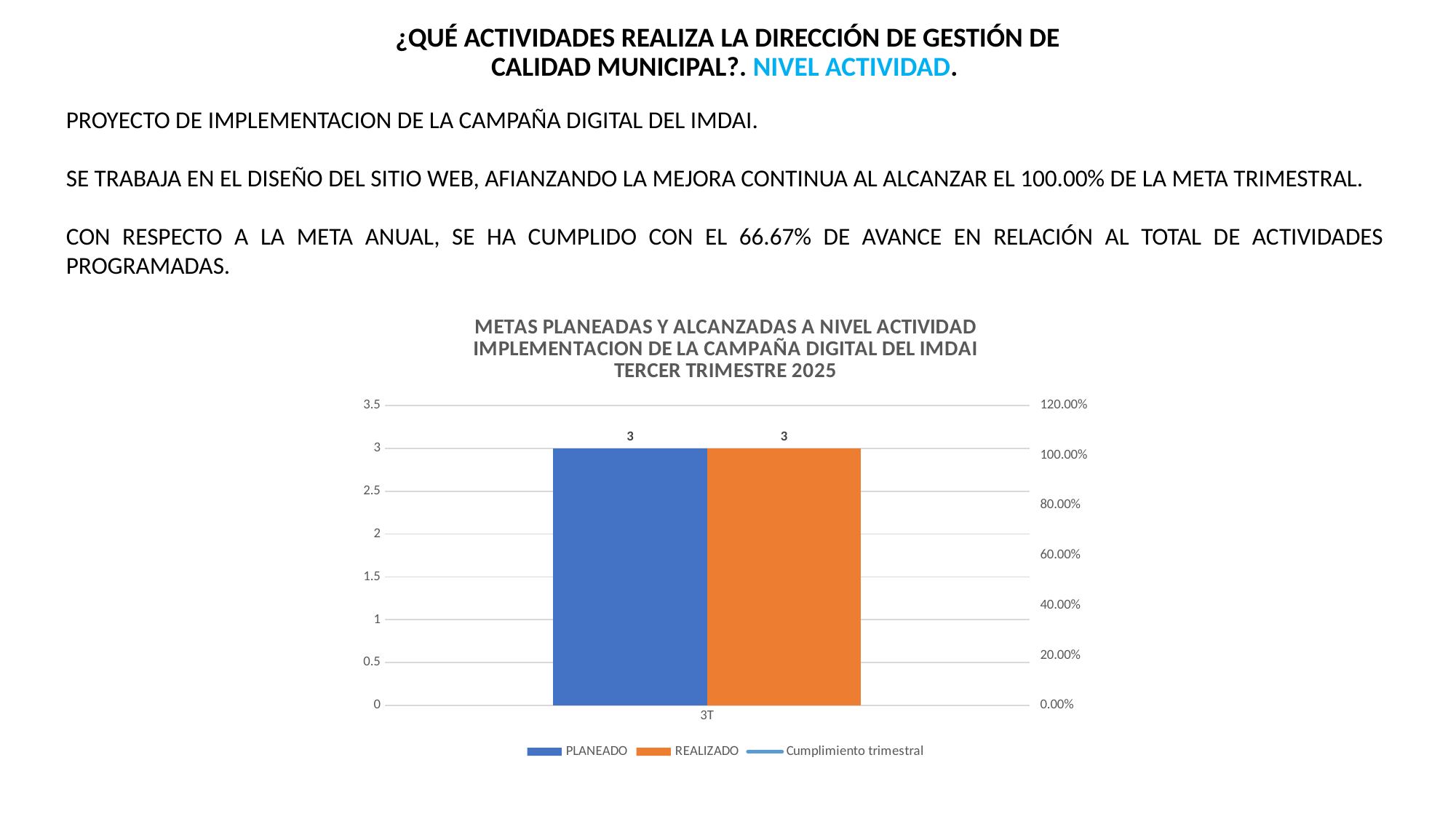

¿QUÉ ACTIVIDADES REALIZA LA DIRECCIÓN DE GESTIÓN DE CALIDAD MUNICIPAL?. NIVEL ACTIVIDAD.
PROYECTO DE IMPLEMENTACION DE LA CAMPAÑA DIGITAL DEL IMDAI.

SE TRABAJA EN EL DISEÑO DEL SITIO WEB, AFIANZANDO LA MEJORA CONTINUA AL ALCANZAR EL 100.00% DE LA META TRIMESTRAL.

CON RESPECTO A LA META ANUAL, SE HA CUMPLIDO CON EL 66.67% DE AVANCE EN RELACIÓN AL TOTAL DE ACTIVIDADES PROGRAMADAS.

### Chart: METAS PLANEADAS Y ALCANZADAS A NIVEL ACTIVIDAD
IMPLEMENTACION DE LA CAMPAÑA DIGITAL DEL IMDAI
TERCER TRIMESTRE 2025

| Category | PLANEADO | REALIZADO | Cumplimiento trimestral |
|---|---|---|---|
| 3T | 3.0 | 3.0 | 1.0 |